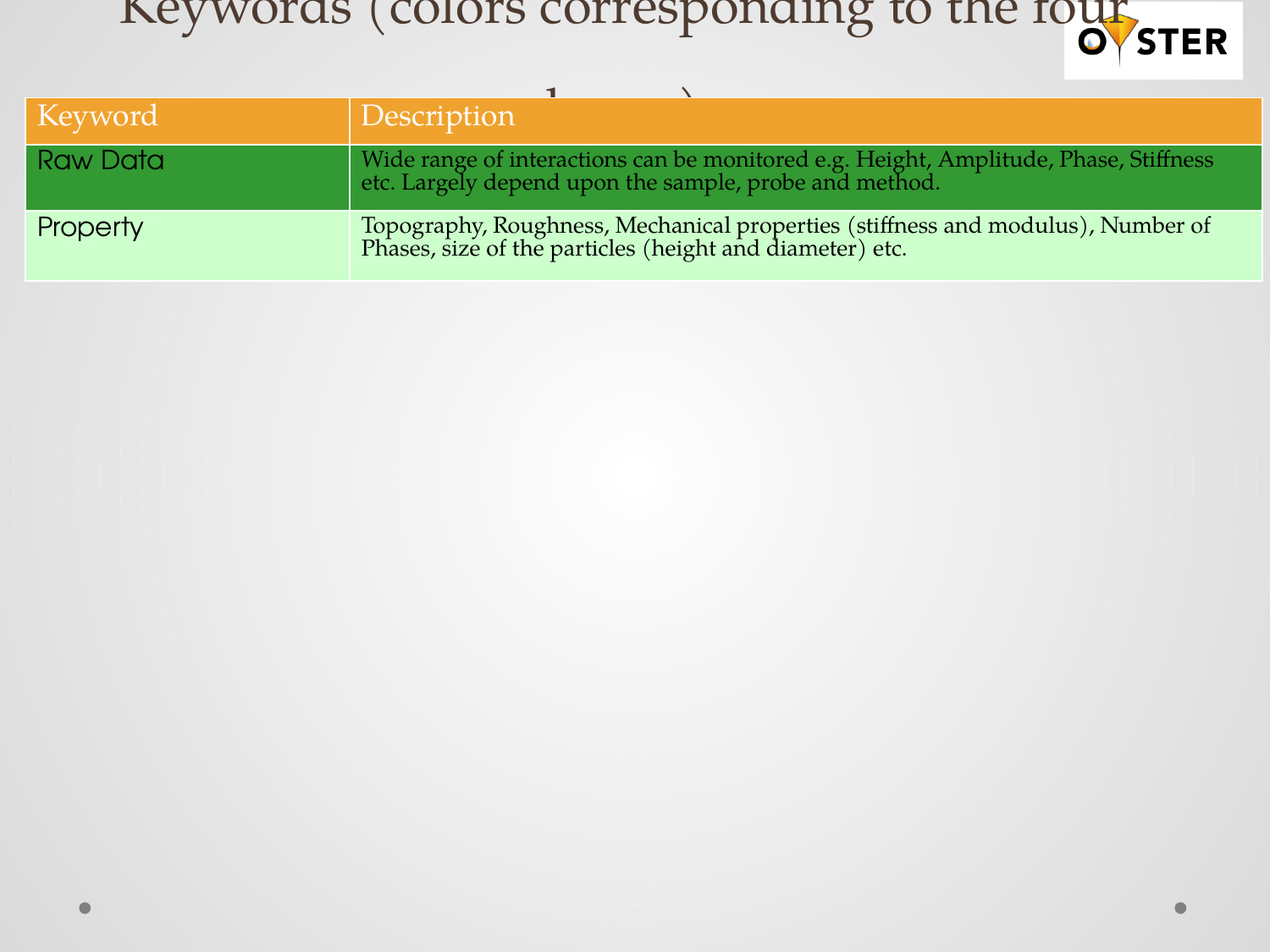

# Keywords (colors corresponding to the four classes)
| Keyword | Description |
| --- | --- |
| Raw Data | Wide range of interactions can be monitored e.g. Height, Amplitude, Phase, Stiffness etc. Largely depend upon the sample, probe and method. |
| Property | Topography, Roughness, Mechanical properties (stiffness and modulus), Number of Phases, size of the particles (height and diameter) etc. |